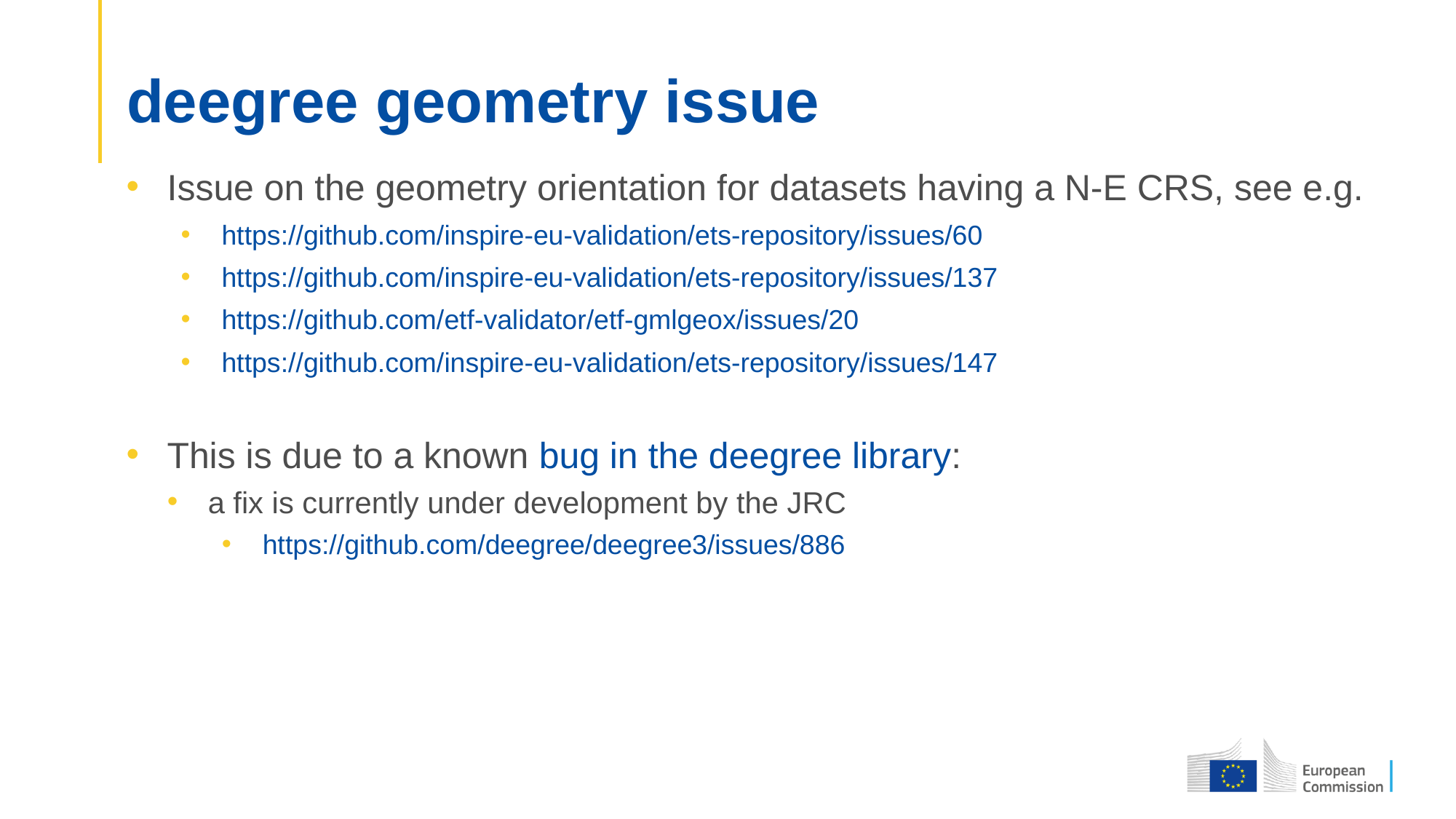

# deegree geometry issue
Issue on the geometry orientation for datasets having a N-E CRS, see e.g.
https://github.com/inspire-eu-validation/ets-repository/issues/60
https://github.com/inspire-eu-validation/ets-repository/issues/137
https://github.com/etf-validator/etf-gmlgeox/issues/20
https://github.com/inspire-eu-validation/ets-repository/issues/147

This is due to a known bug in the deegree library:
a fix is currently under development by the JRC
https://github.com/deegree/deegree3/issues/886